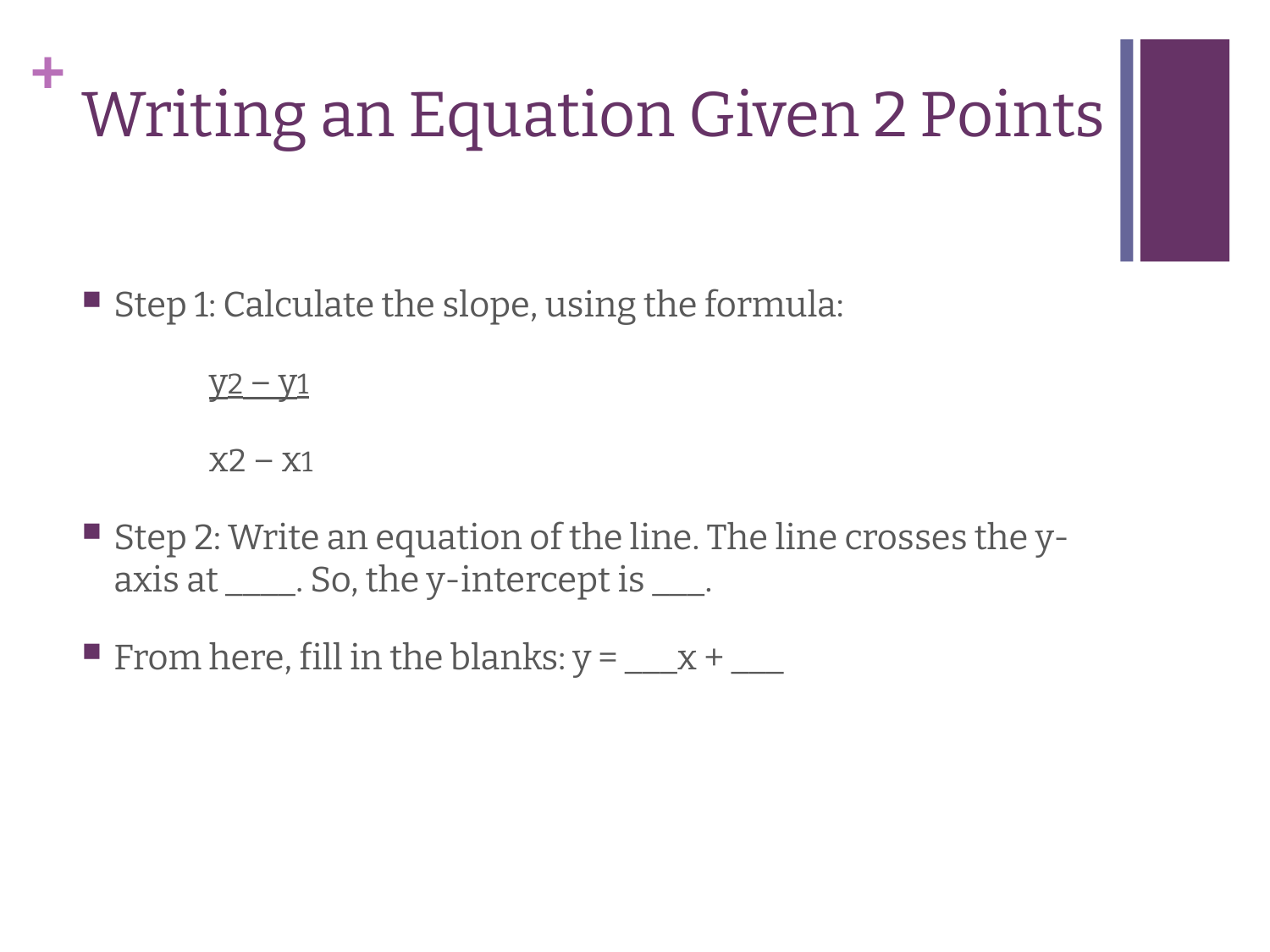

# Writing an Equation Given 2 Points
Step 1: Calculate the slope, using the formula:
	y2 – y1
	x2 – x1
Step 2: Write an equation of the line. The line crosses the y-axis at ____. So, the y-intercept is ___.
From here, fill in the blanks: y = ___x + ___